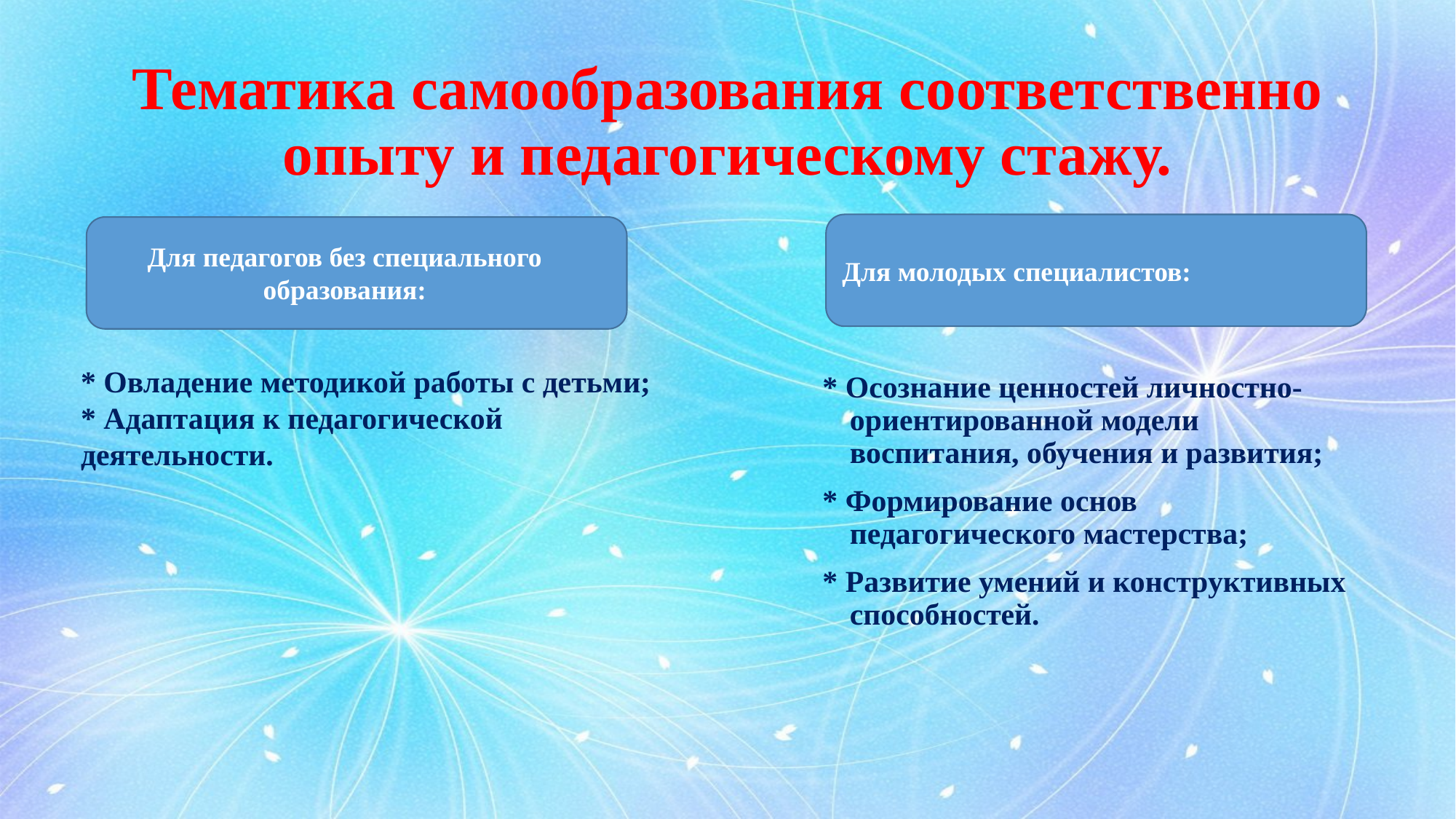

# Тематика самообразования соответственно опыту и педагогическому стажу.
Для молодых специалистов:

Для педагогов без специального образования:
   Для молодых специалистов:

* Осознание ценностей личностно-ориентированной модели воспитания, обучения и развития;
* Формирование основ педагогического мастерства;
* Развитие умений и конструктивных способностей.

* Овладение методикой работы с детьми;
* Адаптация к педагогической деятельности.